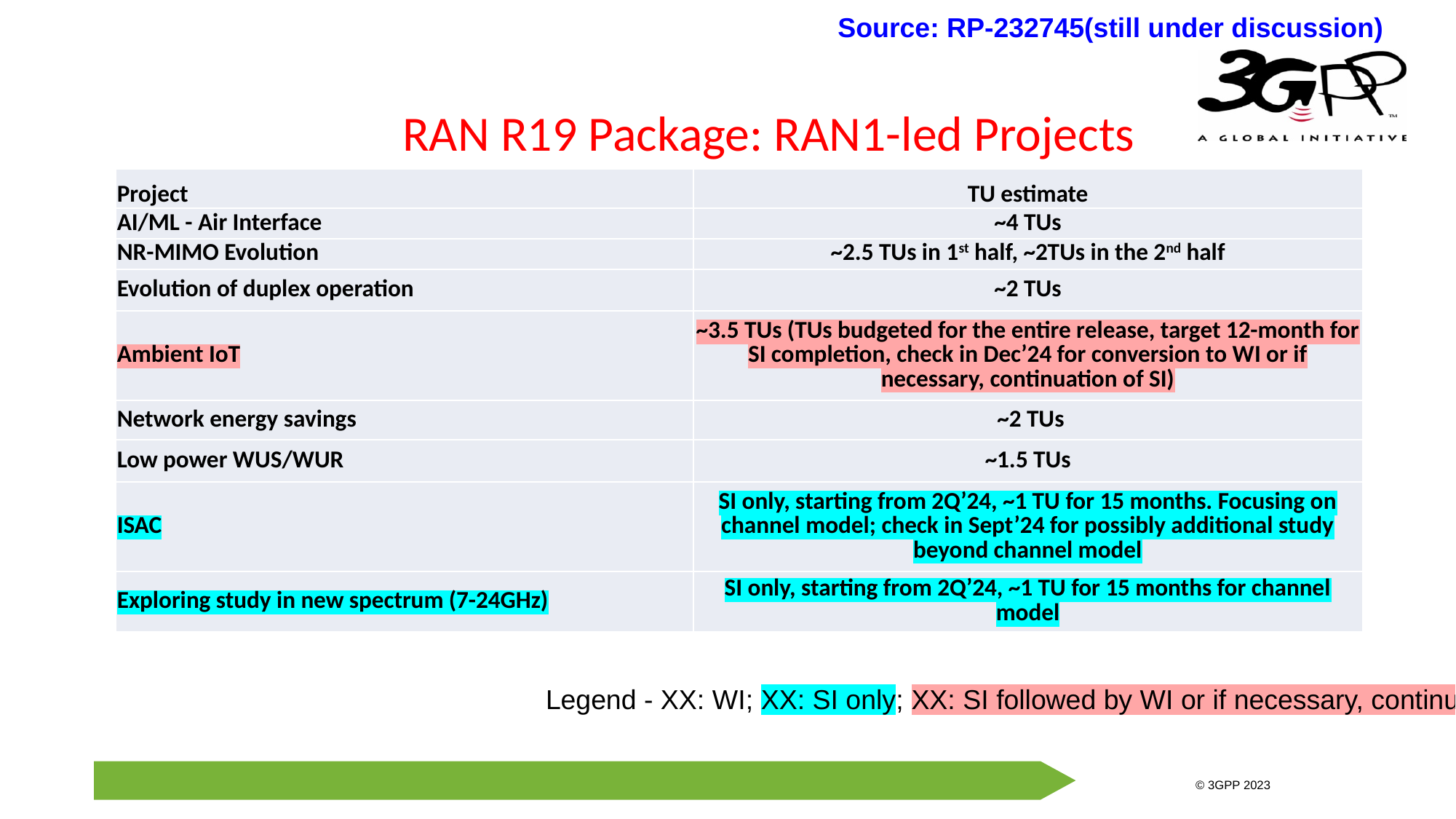

Source: RP-232745(still under discussion)
# RAN R19 Package: RAN1-led Projects
| Project | TU estimate |
| --- | --- |
| AI/ML - Air Interface | ~4 TUs |
| NR-MIMO Evolution | ~2.5 TUs in 1st half, ~2TUs in the 2nd half |
| Evolution of duplex operation | ~2 TUs |
| Ambient IoT | ~3.5 TUs (TUs budgeted for the entire release, target 12-month for SI completion, check in Dec’24 for conversion to WI or if necessary, continuation of SI) |
| Network energy savings | ~2 TUs |
| Low power WUS/WUR | ~1.5 TUs |
| ISAC | SI only, starting from 2Q’24, ~1 TU for 15 months. Focusing on channel model; check in Sept’24 for possibly additional study beyond channel model |
| Exploring study in new spectrum (7-24GHz) | SI only, starting from 2Q’24, ~1 TU for 15 months for channel model |
Legend - XX: WI; XX: SI only; XX: SI followed by WI or if necessary, continuation